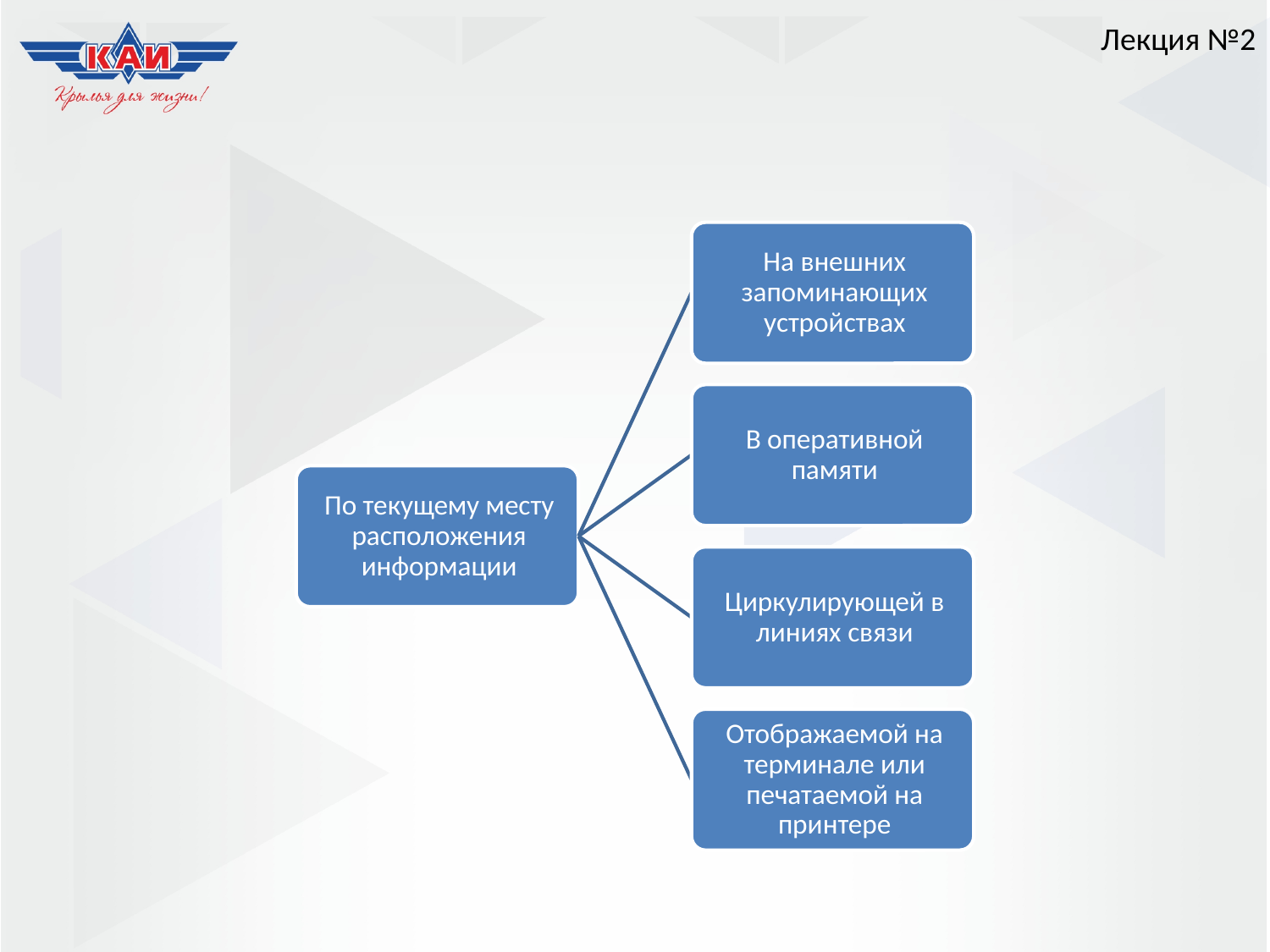

Лекция №2
#
По текущему месту расположения информации

На внешних запоминающих устройствах

В оперативной памяти

Циркулирующей в линиях связи

Отображаемой на терминале или печатаемой на принтере